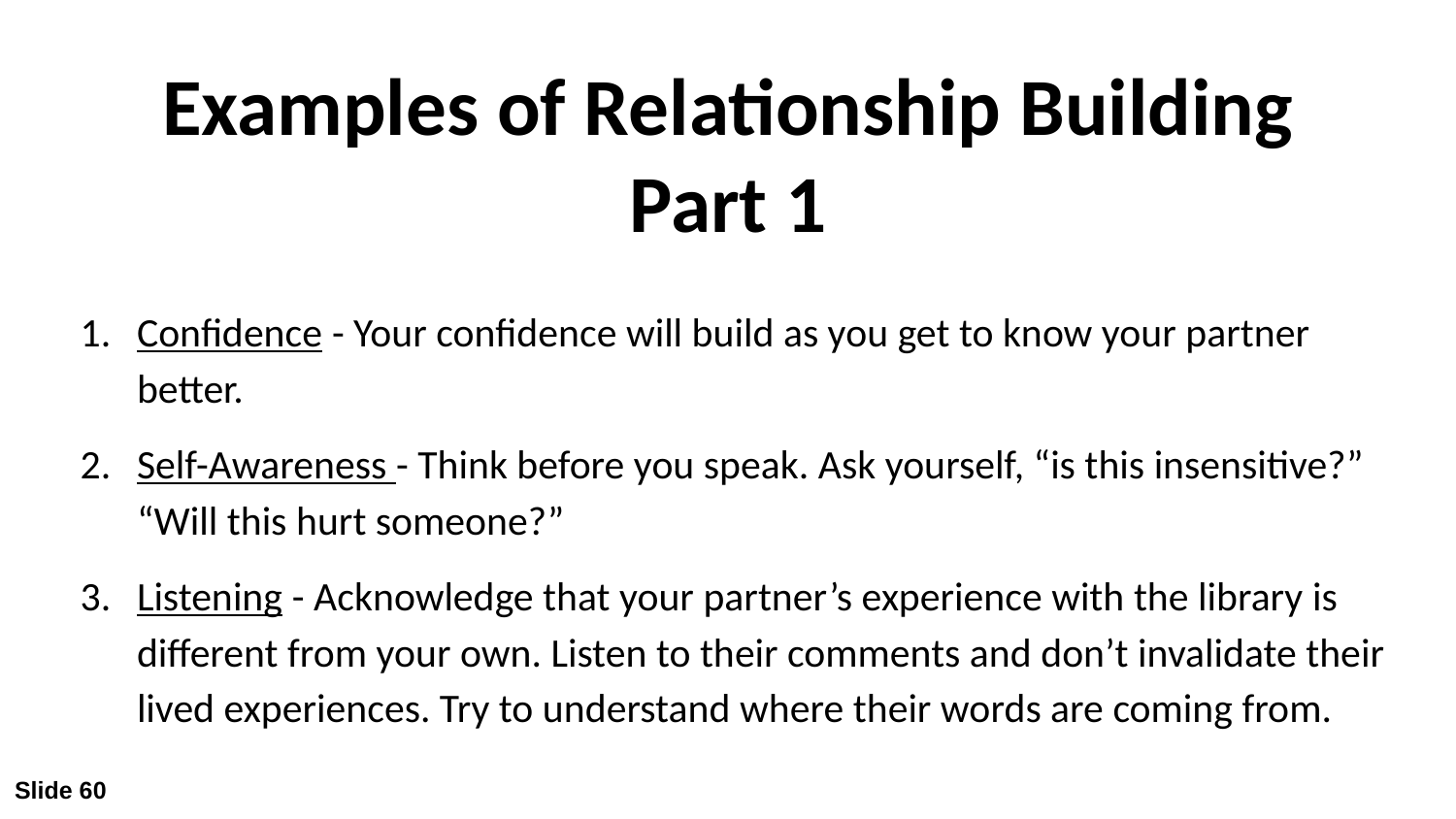

# Examples of Relationship Building
Part 1
Confidence - Your confidence will build as you get to know your partner better.
Self-Awareness - Think before you speak. Ask yourself, “is this insensitive?” “Will this hurt someone?”
Listening - Acknowledge that your partner’s experience with the library is different from your own. Listen to their comments and don’t invalidate their lived experiences. Try to understand where their words are coming from.
Slide 60